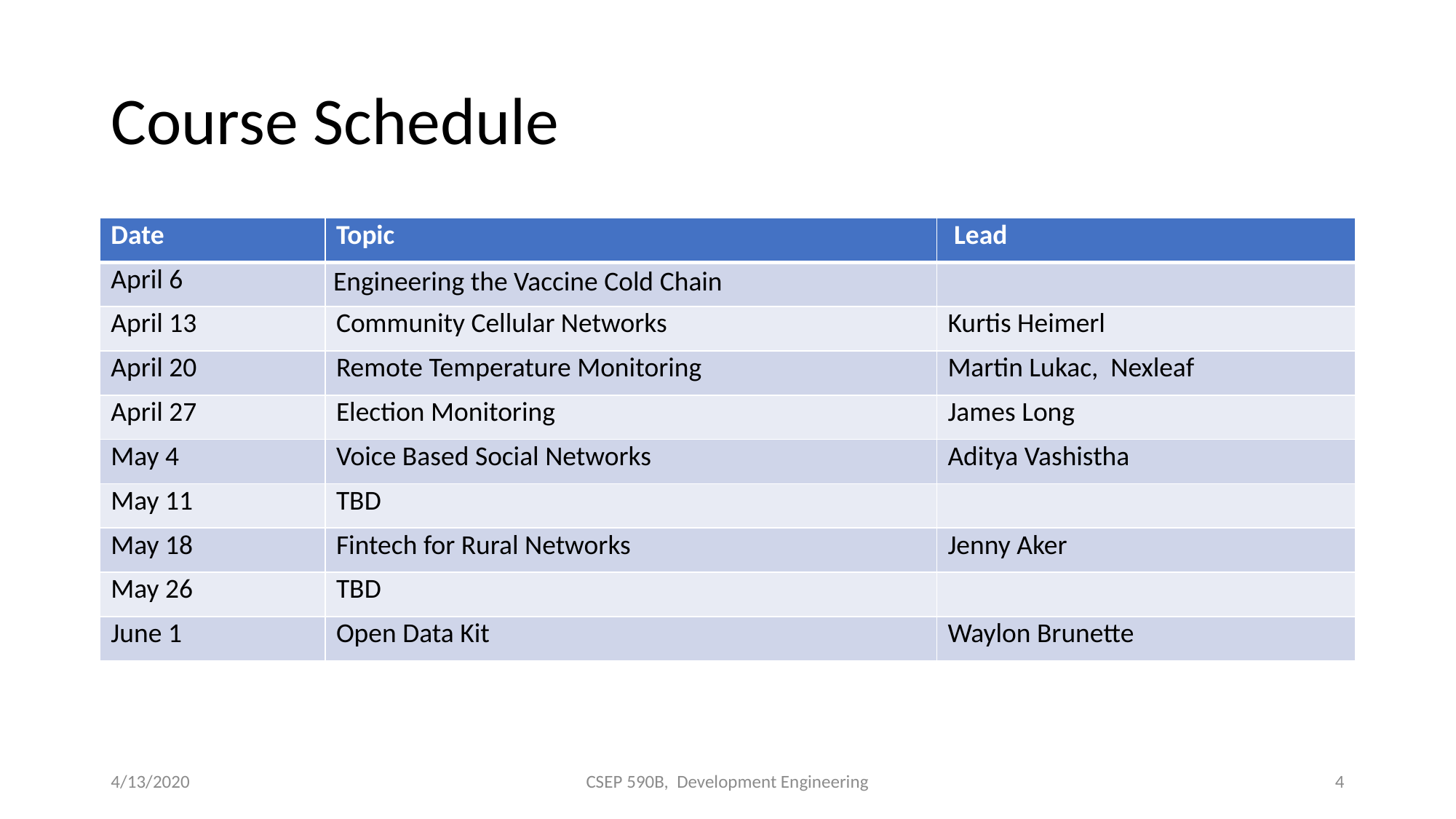

# Course Schedule
| Date | Topic | Lead |
| --- | --- | --- |
| April 6 | Engineering the Vaccine Cold Chain |  |
| April 13 | Community Cellular Networks | Kurtis Heimerl |
| April 20 | Remote Temperature Monitoring | Martin Lukac, Nexleaf |
| April 27 | Election Monitoring | James Long |
| May 4 | Voice Based Social Networks | Aditya Vashistha |
| May 11 | TBD |  |
| May 18 | Fintech for Rural Networks | Jenny Aker |
| May 26 | TBD |  |
| June 1 | Open Data Kit | Waylon Brunette |
4/13/2020
CSEP 590B,  Development Engineering
4